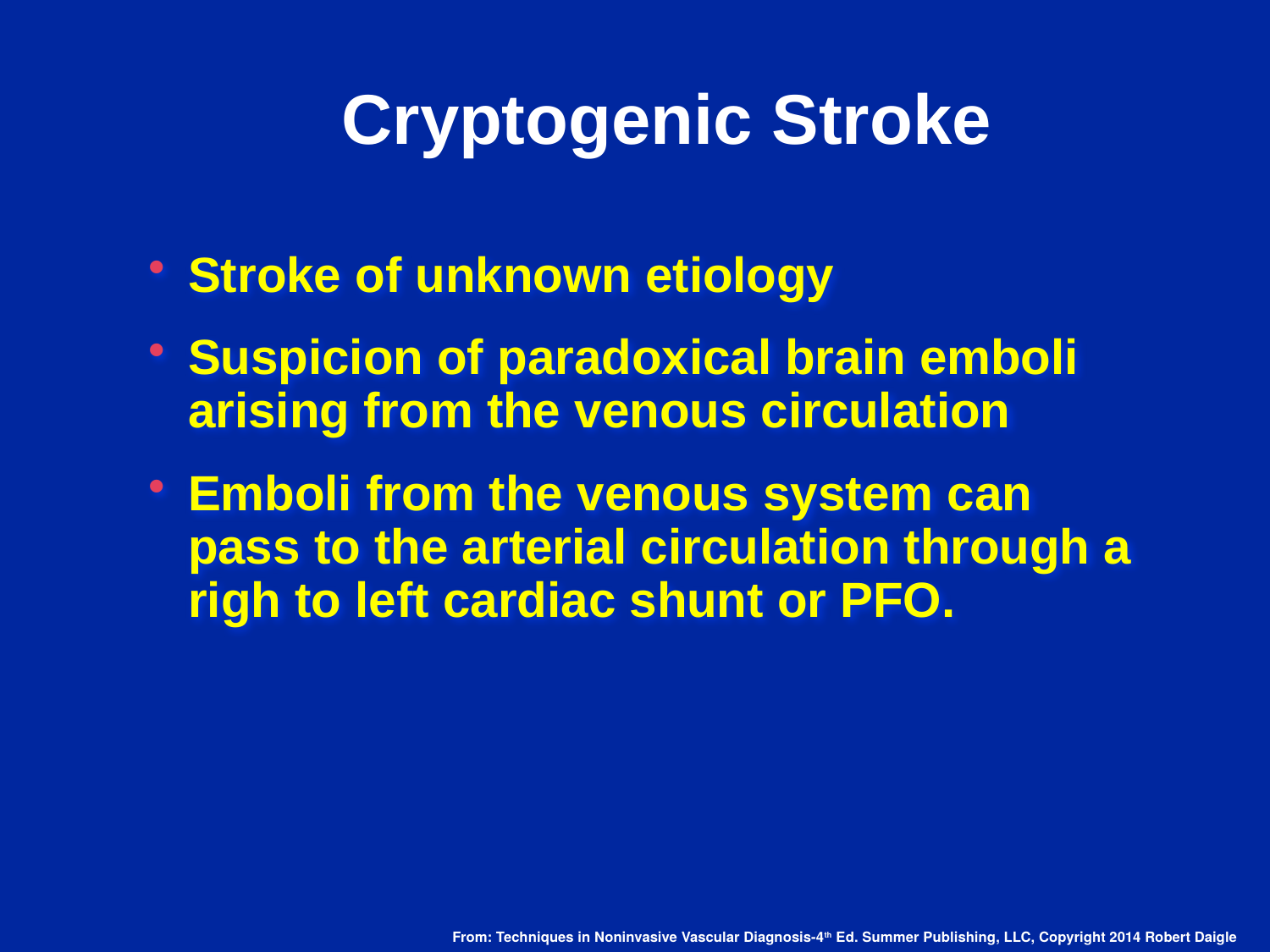

# Cryptogenic Stroke
Stroke of unknown etiology
Suspicion of paradoxical brain emboli arising from the venous circulation
Emboli from the venous system can pass to the arterial circulation through a righ to left cardiac shunt or PFO.